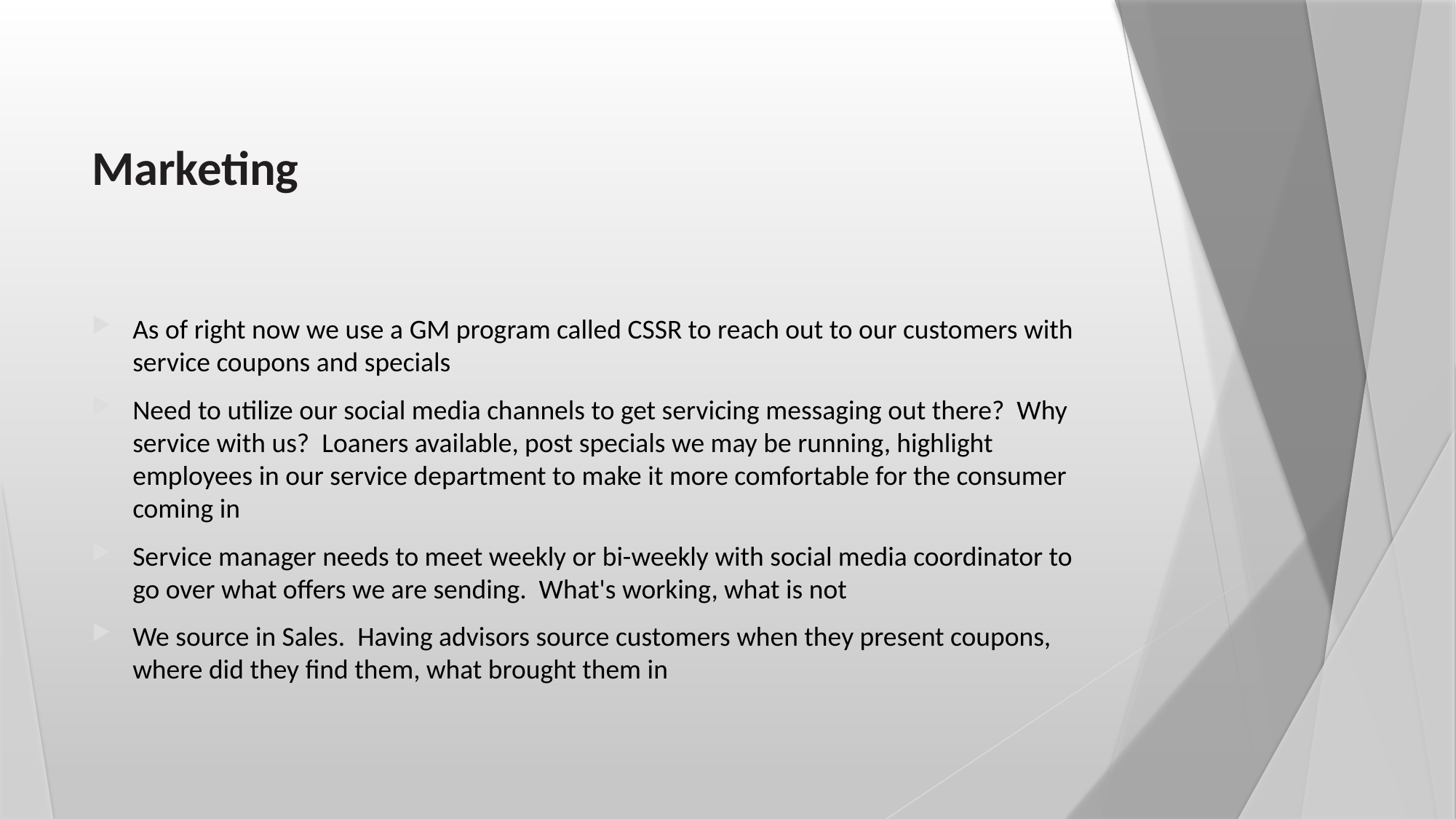

# Marketing

As of right now we use a GM program called CSSR to reach out to our customers with service coupons and specials
Need to utilize our social media channels to get servicing messaging out there?  Why service with us?  Loaners available, post specials we may be running, highlight employees in our service department to make it more comfortable for the consumer coming in
Service manager needs to meet weekly or bi-weekly with social media coordinator to go over what offers we are sending.  What's working, what is not
We source in Sales.  Having advisors source customers when they present coupons, where did they find them, what brought them in